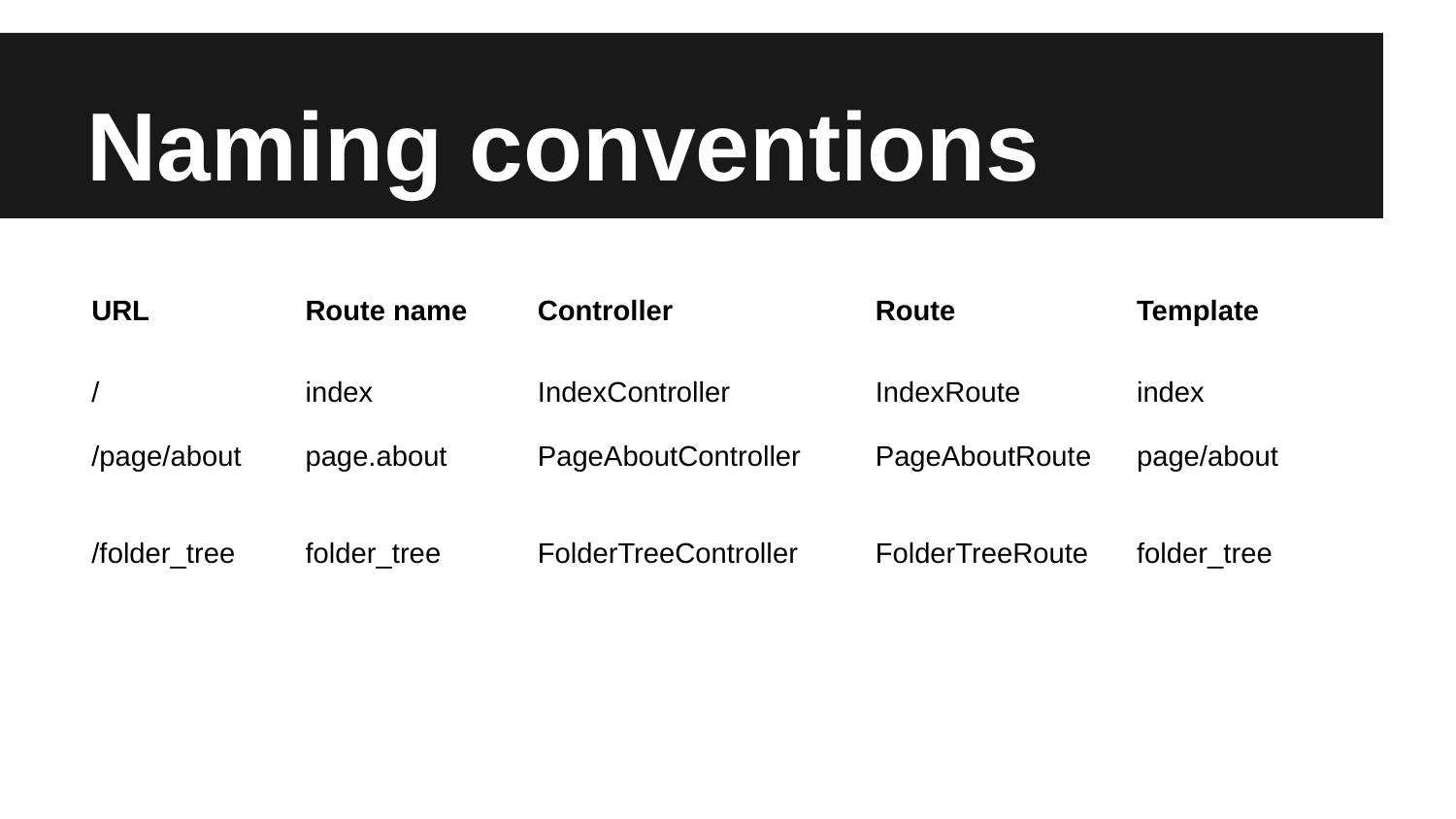

Naming conventions
| URL | Route name | Controller | Route | Template |
| --- | --- | --- | --- | --- |
| / | index | IndexController | IndexRoute | index |
| /page/about | page.about | PageAboutController | PageAboutRoute | page/about |
| /folder\_tree | folder\_tree | FolderTreeController | FolderTreeRoute | folder\_tree |